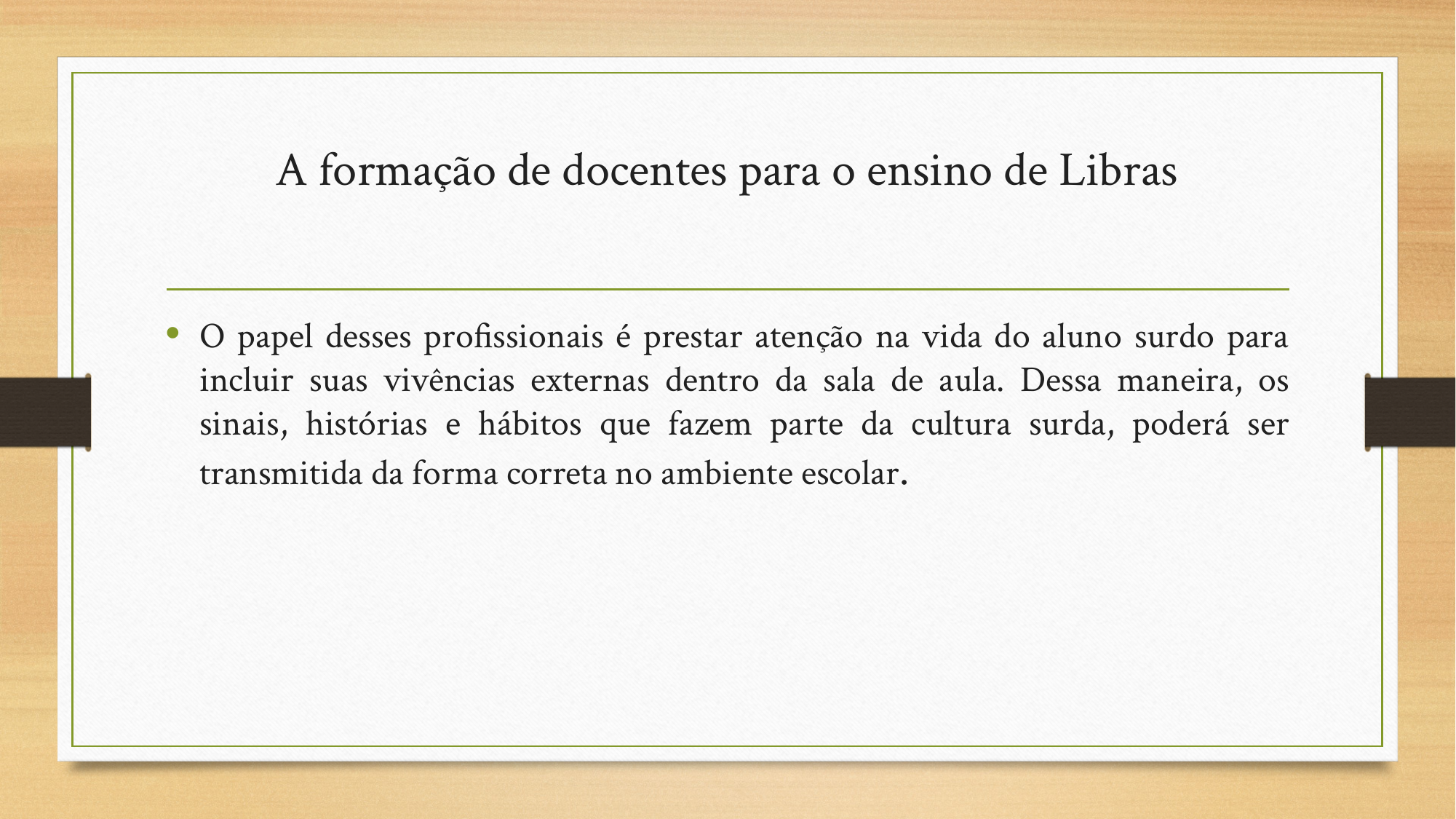

# A formação de docentes para o ensino de Libras
O papel desses profissionais é prestar atenção na vida do aluno surdo para incluir suas vivências externas dentro da sala de aula. Dessa maneira, os sinais, histórias e hábitos que fazem parte da cultura surda, poderá ser transmitida da forma correta no ambiente escolar.